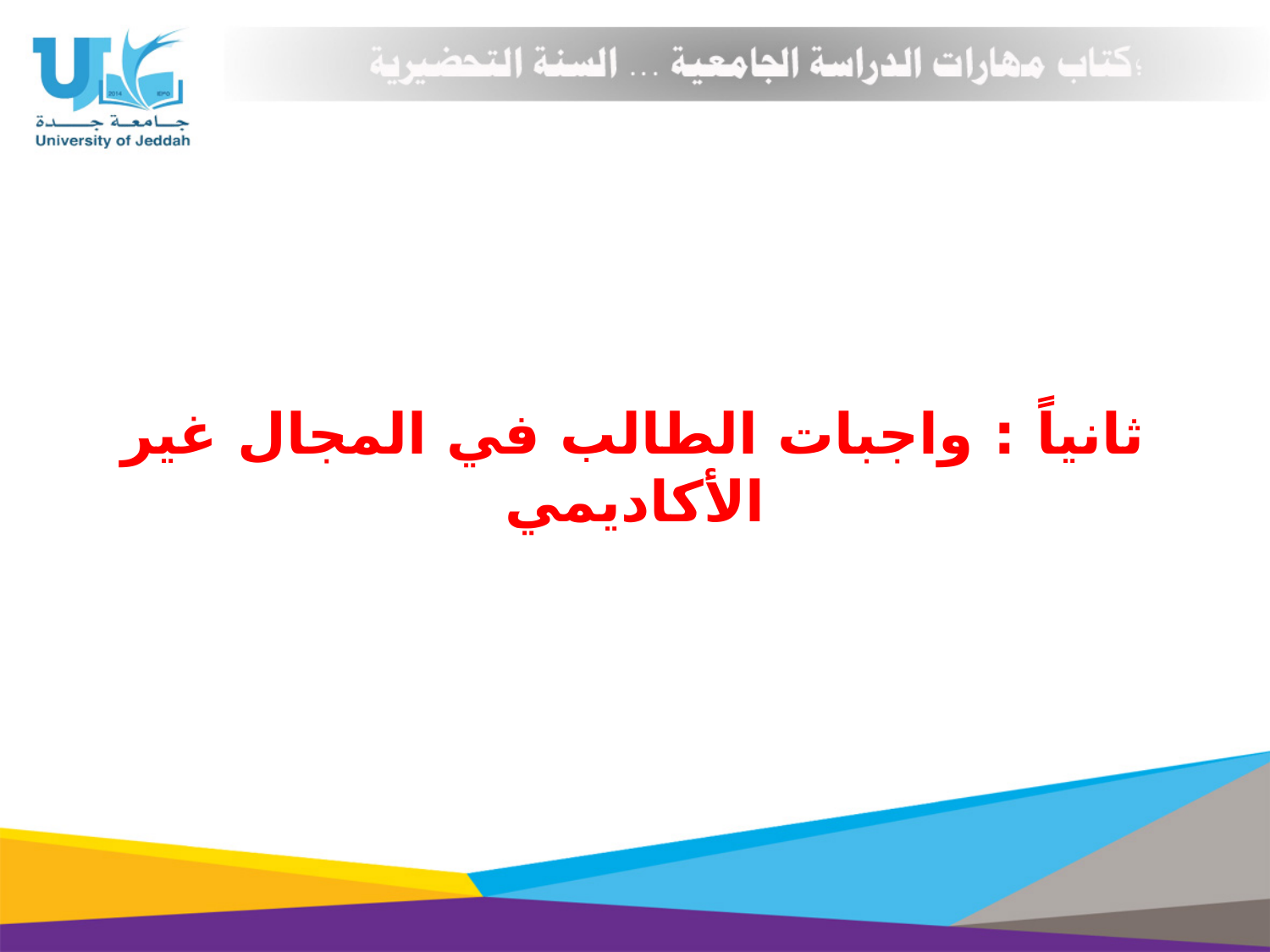

ثانياً : واجبات الطالب في المجال غير الأكاديمي